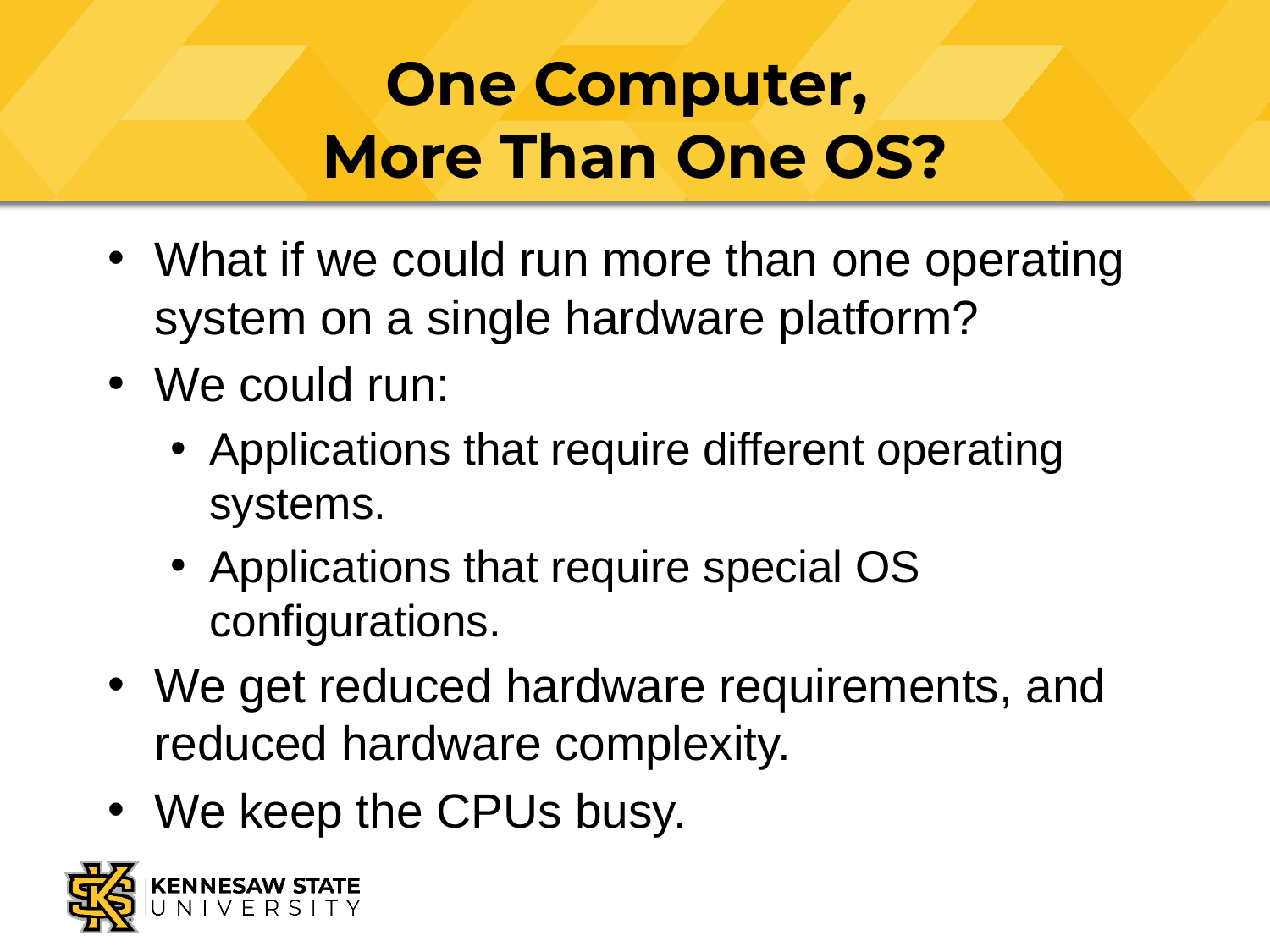

# One Computer, More Than One OS?
What if we could run more than one operating system on a single hardware platform?
We could run:
Applications that require different operating systems.
Applications that require special OS configurations.
We get reduced hardware requirements, and reduced hardware complexity.
We keep the CPUs busy.